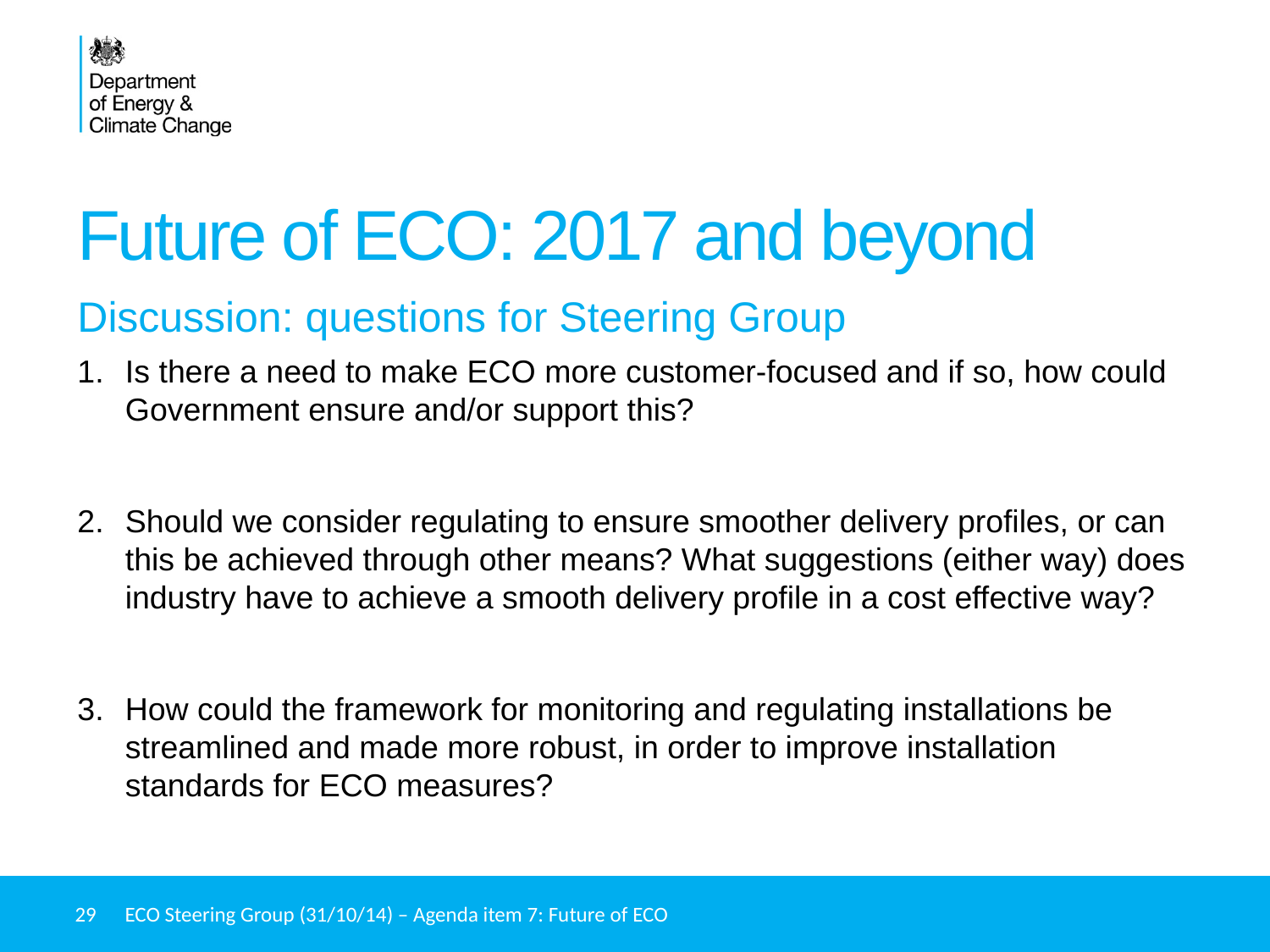

# Future of ECO: 2017 and beyond
Discussion: questions for Steering Group
Is there a need to make ECO more customer-focused and if so, how could Government ensure and/or support this?

Should we consider regulating to ensure smoother delivery profiles, or can this be achieved through other means? What suggestions (either way) does industry have to achieve a smooth delivery profile in a cost effective way?

How could the framework for monitoring and regulating installations be streamlined and made more robust, in order to improve installation standards for ECO measures?

29
ECO Steering Group (31/10/14) – Agenda item 7: Future of ECO